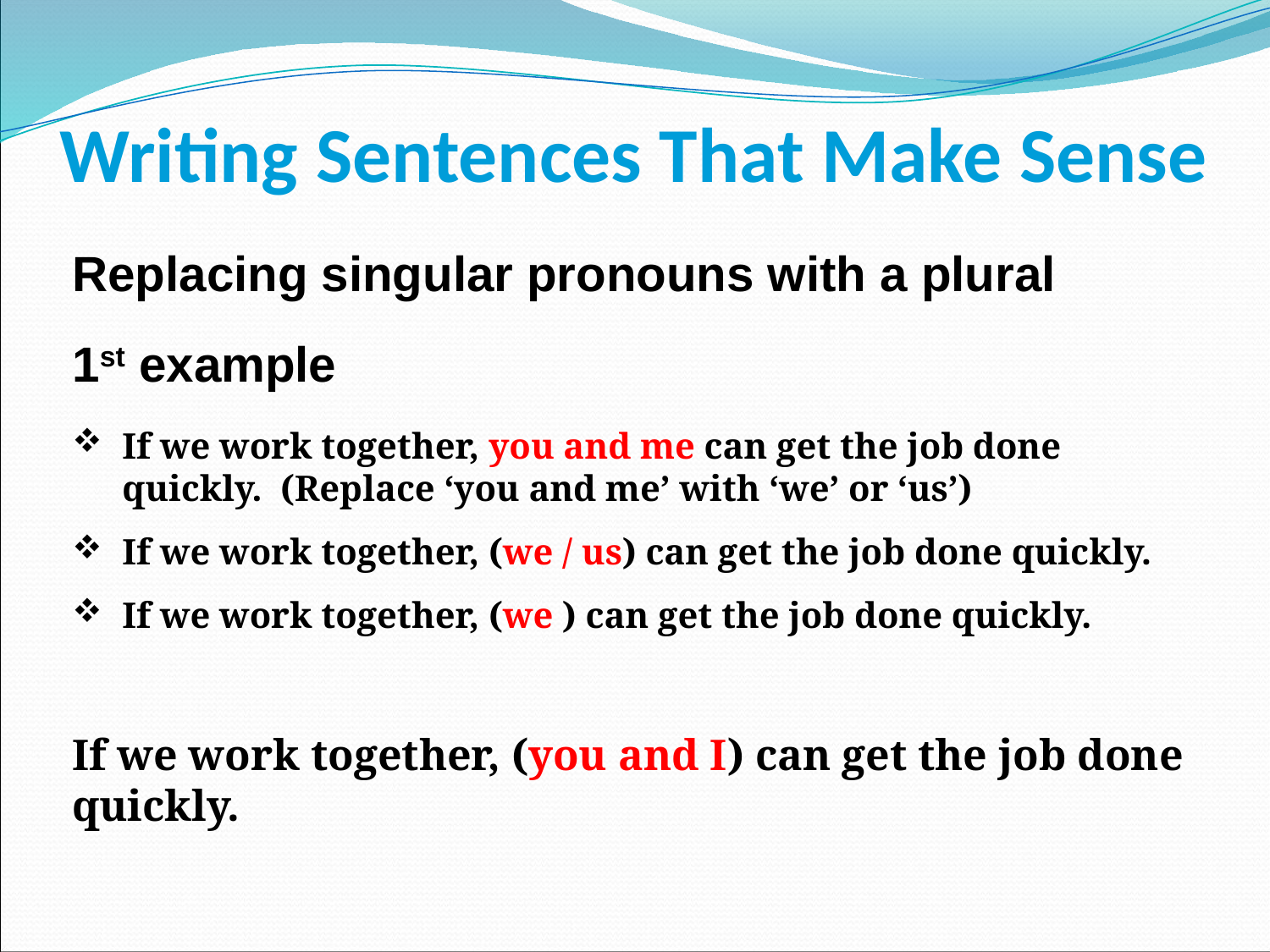

# Writing Sentences That Make Sense
Replacing singular pronouns with a plural
1st example
If we work together, you and me can get the job done quickly.  (Replace ‘you and me’ with ‘we’ or ‘us’)
If we work together, (we / us) can get the job done quickly.
If we work together, (we ) can get the job done quickly.

If we work together, (you and I) can get the job done quickly.